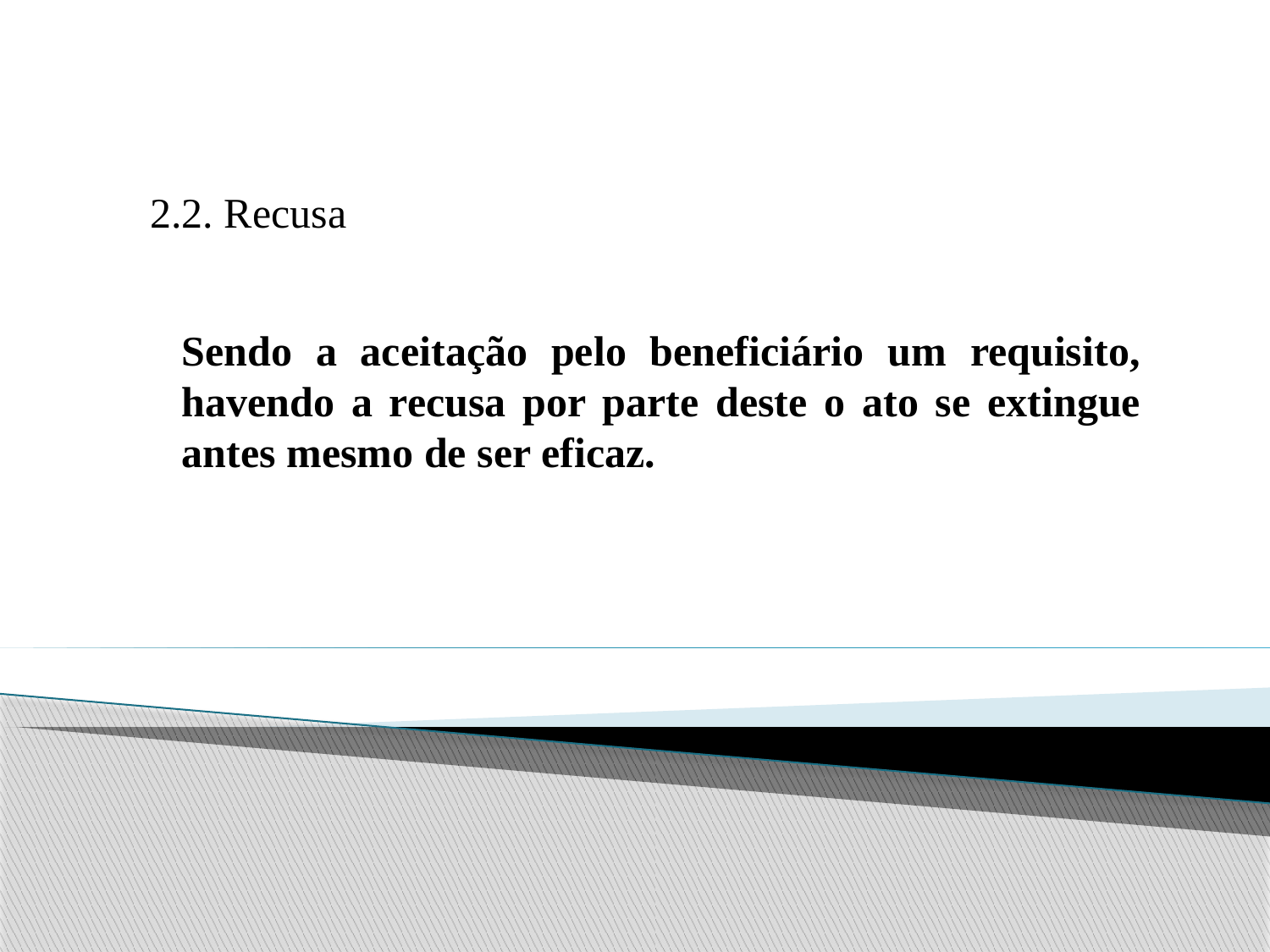

2. Um ato ainda não eficaz extingue-se por:
2.2. Recusa
Sendo a aceitação pelo beneficiário um requisito, havendo a recusa por parte deste o ato se extingue antes mesmo de ser eficaz.